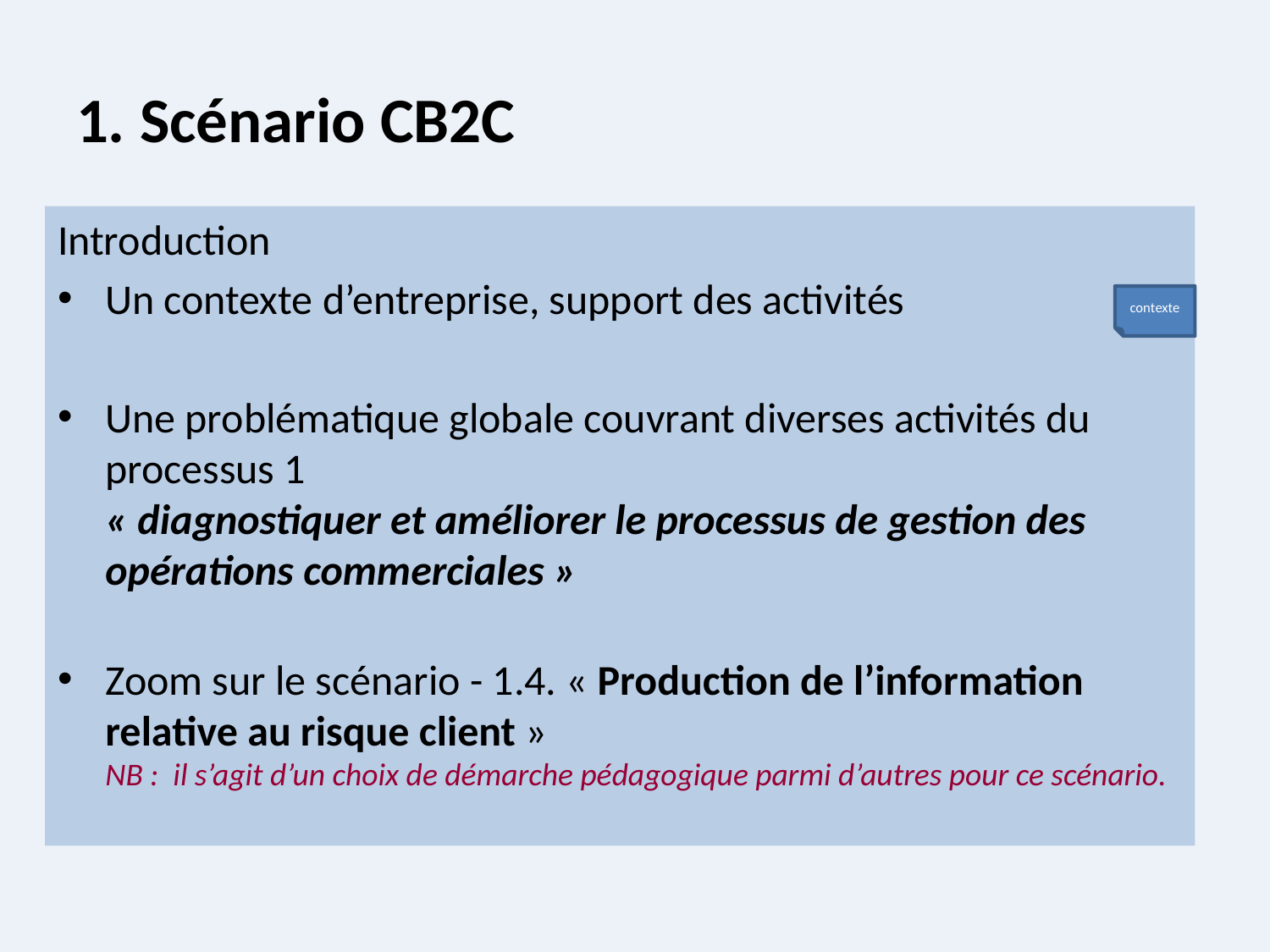

# 1. Scénario CB2C
Introduction
Un contexte d’entreprise, support des activités

Une problématique globale couvrant diverses activités du processus 1
« diagnostiquer et améliorer le processus de gestion des opérations commerciales »
Zoom sur le scénario - 1.4. « Production de l’information relative au risque client »
NB :  il s’agit d’un choix de démarche pédagogique parmi d’autres pour ce scénario.

contexte